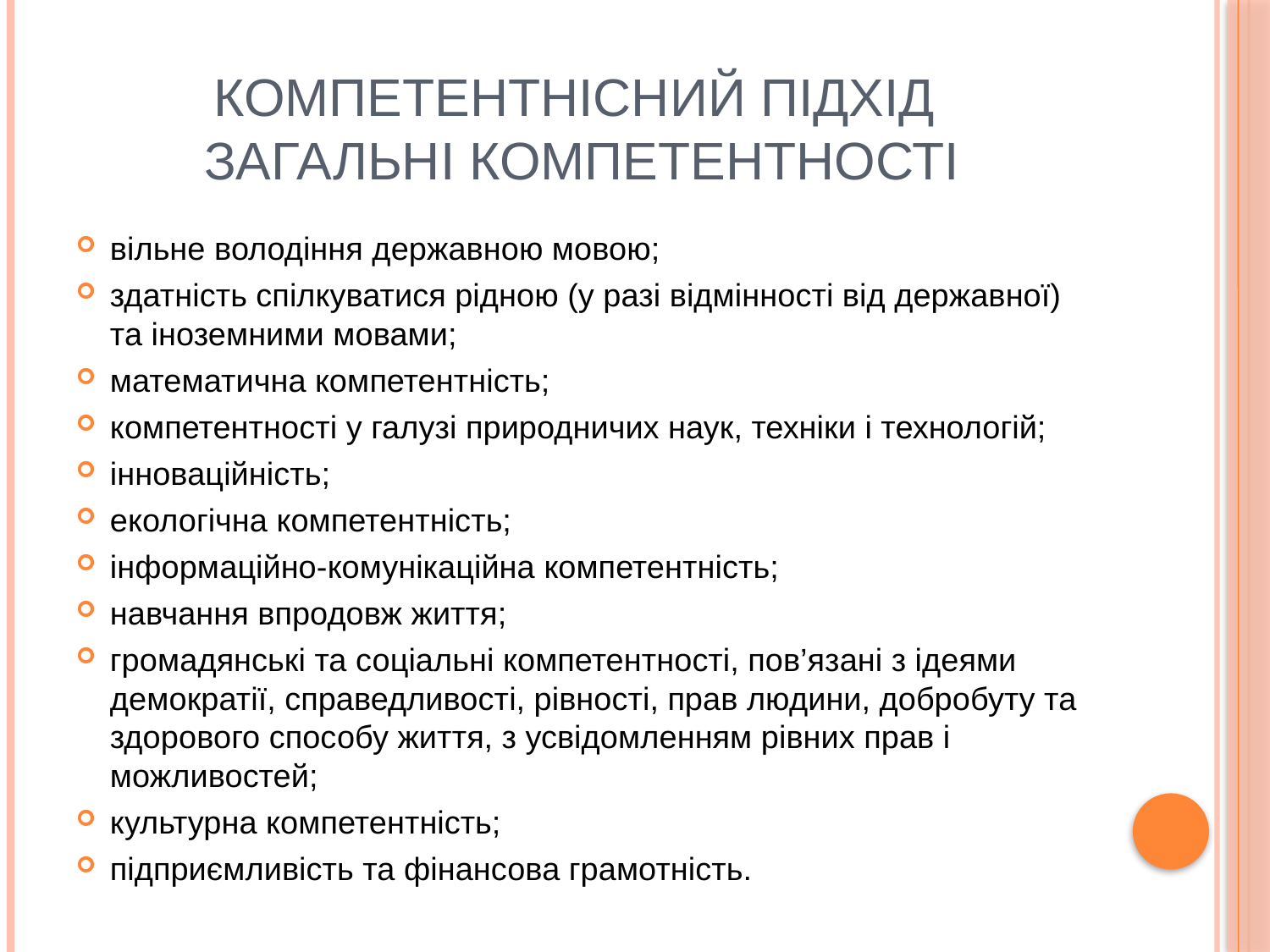

# Компетентнісний підхід Загальні компетентності
вільне володіння державною мовою;
здатність спілкуватися рідною (у разі відмінності від державної) та іноземними мовами;
математична компетентність;
компетентності у галузі природничих наук, техніки і технологій;
інноваційність;
екологічна компетентність;
інформаційно-комунікаційна компетентність;
навчання впродовж життя;
громадянські та соціальні компетентності, пов’язані з ідеями демократії, справедливості, рівності, прав людини, добробуту та здорового способу життя, з усвідомленням рівних прав і можливостей;
культурна компетентність;
підприємливість та фінансова грамотність.